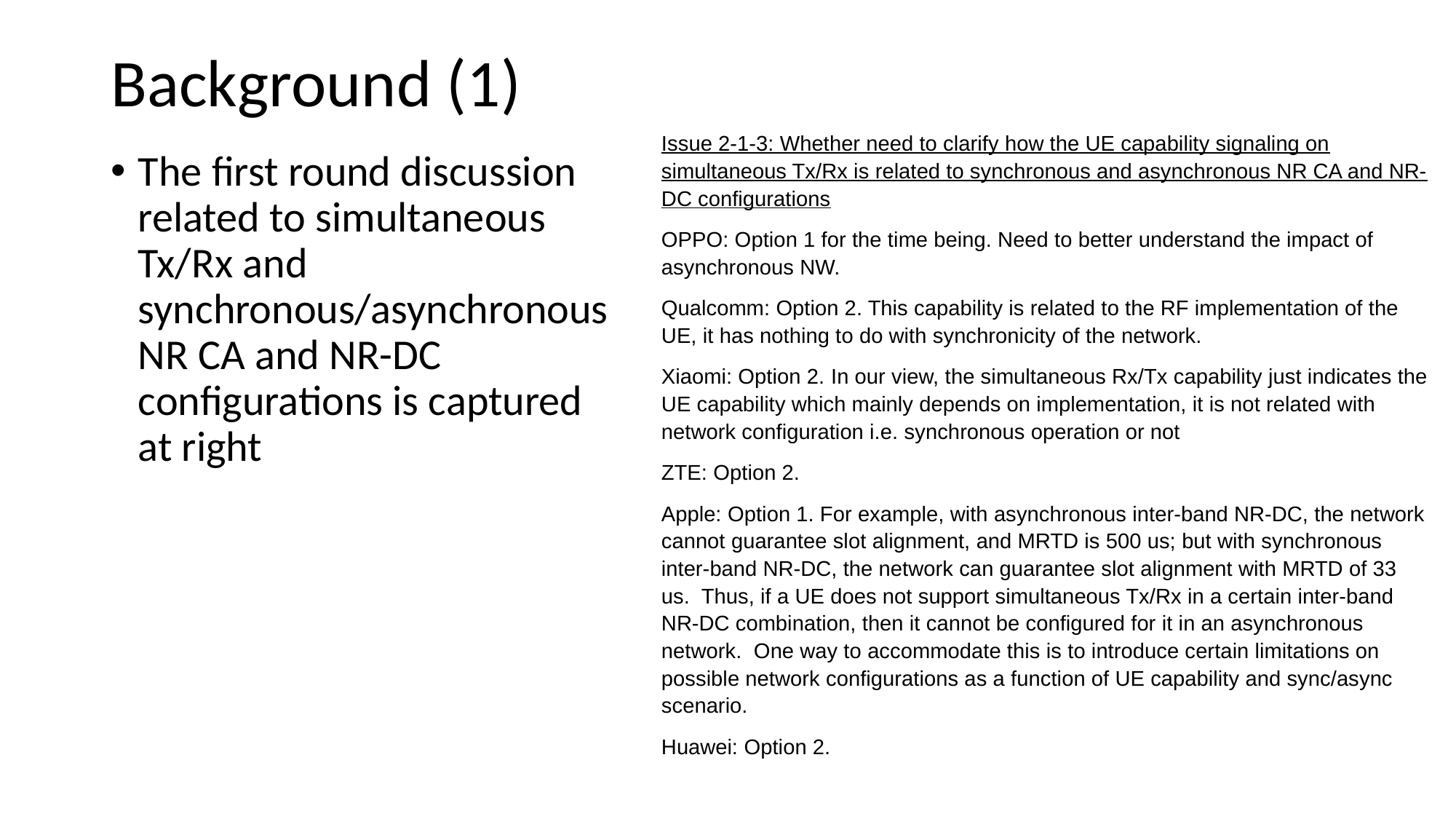

# Background (1)
| Issue 2-1-3: Whether need to clarify how the UE capability signaling on simultaneous Tx/Rx is related to synchronous and asynchronous NR CA and NR-DC configurations OPPO: Option 1 for the time being. Need to better understand the impact of asynchronous NW. Qualcomm: Option 2. This capability is related to the RF implementation of the UE, it has nothing to do with synchronicity of the network. Xiaomi: Option 2. In our view, the simultaneous Rx/Tx capability just indicates the UE capability which mainly depends on implementation, it is not related with network configuration i.e. synchronous operation or not ZTE: Option 2. Apple: Option 1. For example, with asynchronous inter-band NR-DC, the network cannot guarantee slot alignment, and MRTD is 500 us; but with synchronous inter-band NR-DC, the network can guarantee slot alignment with MRTD of 33 us. Thus, if a UE does not support simultaneous Tx/Rx in a certain inter-band NR-DC combination, then it cannot be configured for it in an asynchronous network. One way to accommodate this is to introduce certain limitations on possible network configurations as a function of UE capability and sync/async scenario. Huawei: Option 2. |
| --- |
The first round discussion related to simultaneous Tx/Rx and synchronous/asynchronous NR CA and NR-DC configurations is captured at right